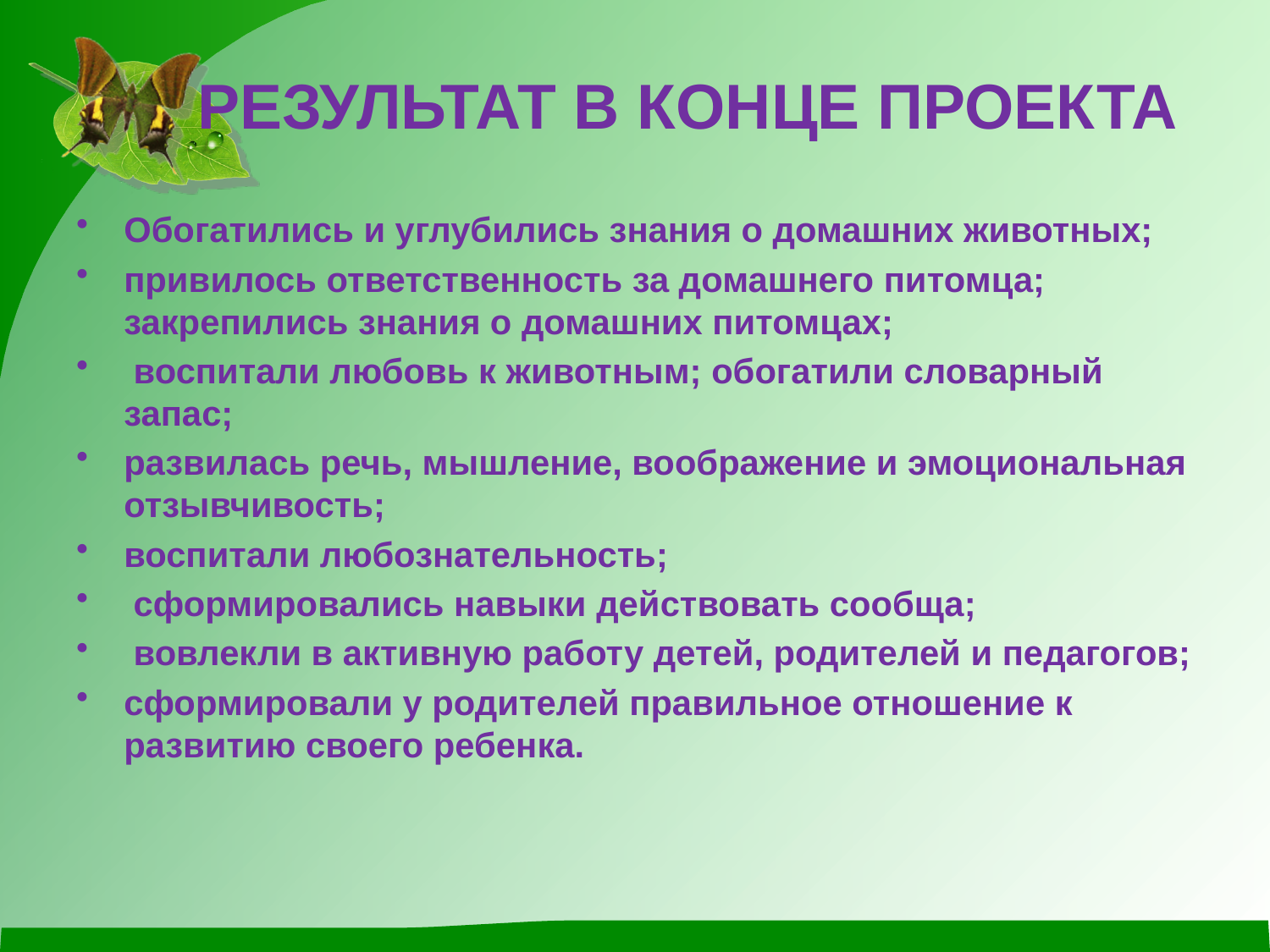

# РЕЗУЛЬТАТ В КОНЦЕ ПРОЕКТА
Обогатились и углубились знания о домашних животных;
привилось ответственность за домашнего питомца; закрепились знания о домашних питомцах;
 воспитали любовь к животным; обогатили словарный запас;
развилась речь, мышление, воображение и эмоциональная отзывчивость;
воспитали любознательность;
 сформировались навыки действовать сообща;
 вовлекли в активную работу детей, родителей и педагогов;
сформировали у родителей правильное отношение к развитию своего ребенка.